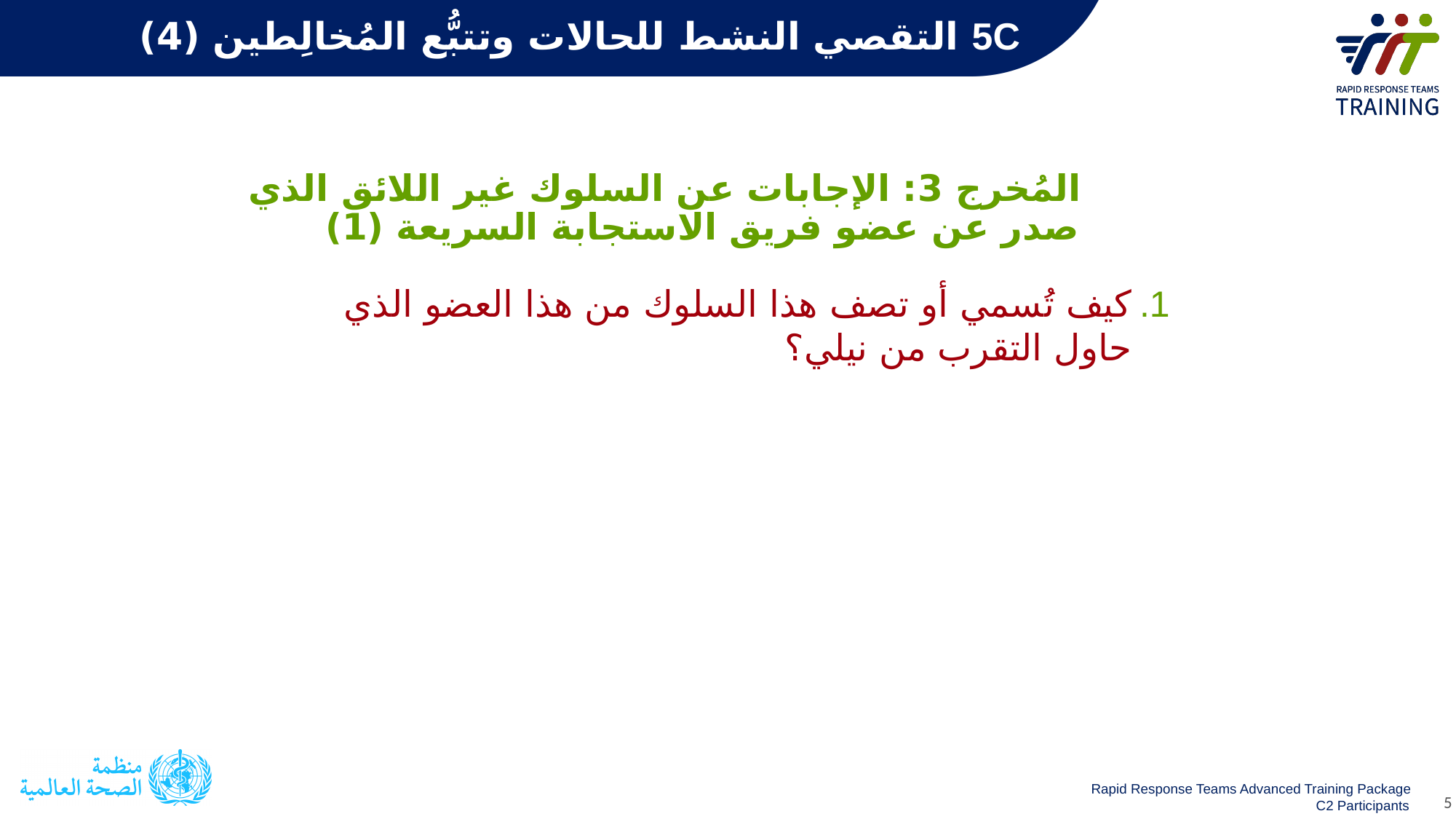

# 5C التقصي النشط للحالات وتتبُّع المُخالِطين (4)
المُخرج 3: الإجابات عن السلوك غير اللائق الذي صدر عن عضو فريق الاستجابة السريعة (1)
كيف تُسمي أو تصف هذا السلوك من هذا العضو الذي حاول التقرب من نيلي؟